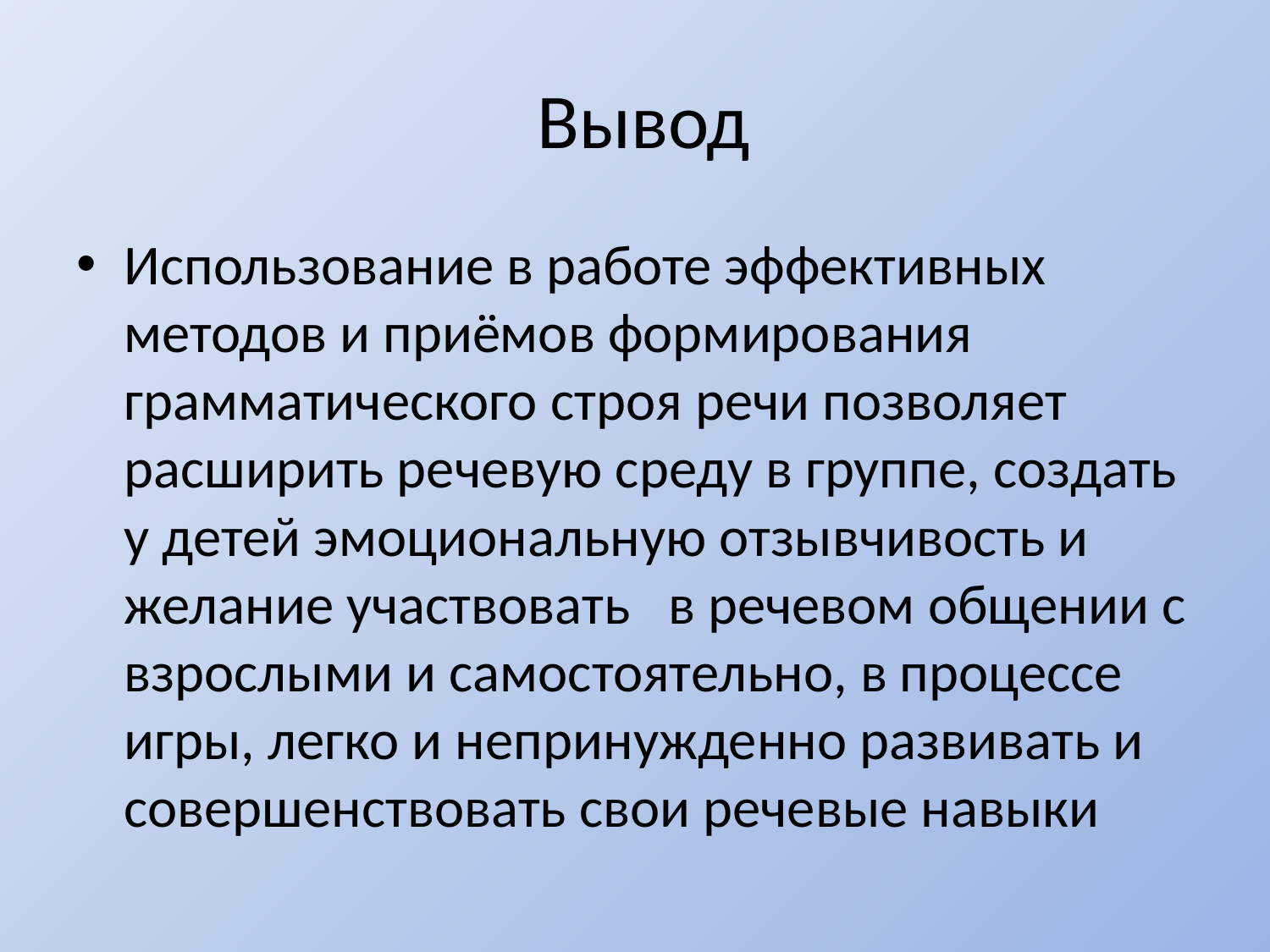

# Вывод
Использование в работе эффективных методов и приёмов формирования грамматического строя речи позволяет расширить речевую среду в группе, создать у детей эмоциональную отзывчивость и желание участвовать   в речевом общении с взрослыми и самостоятельно, в процессе игры, легко и непринужденно развивать и совершенствовать свои речевые навыки